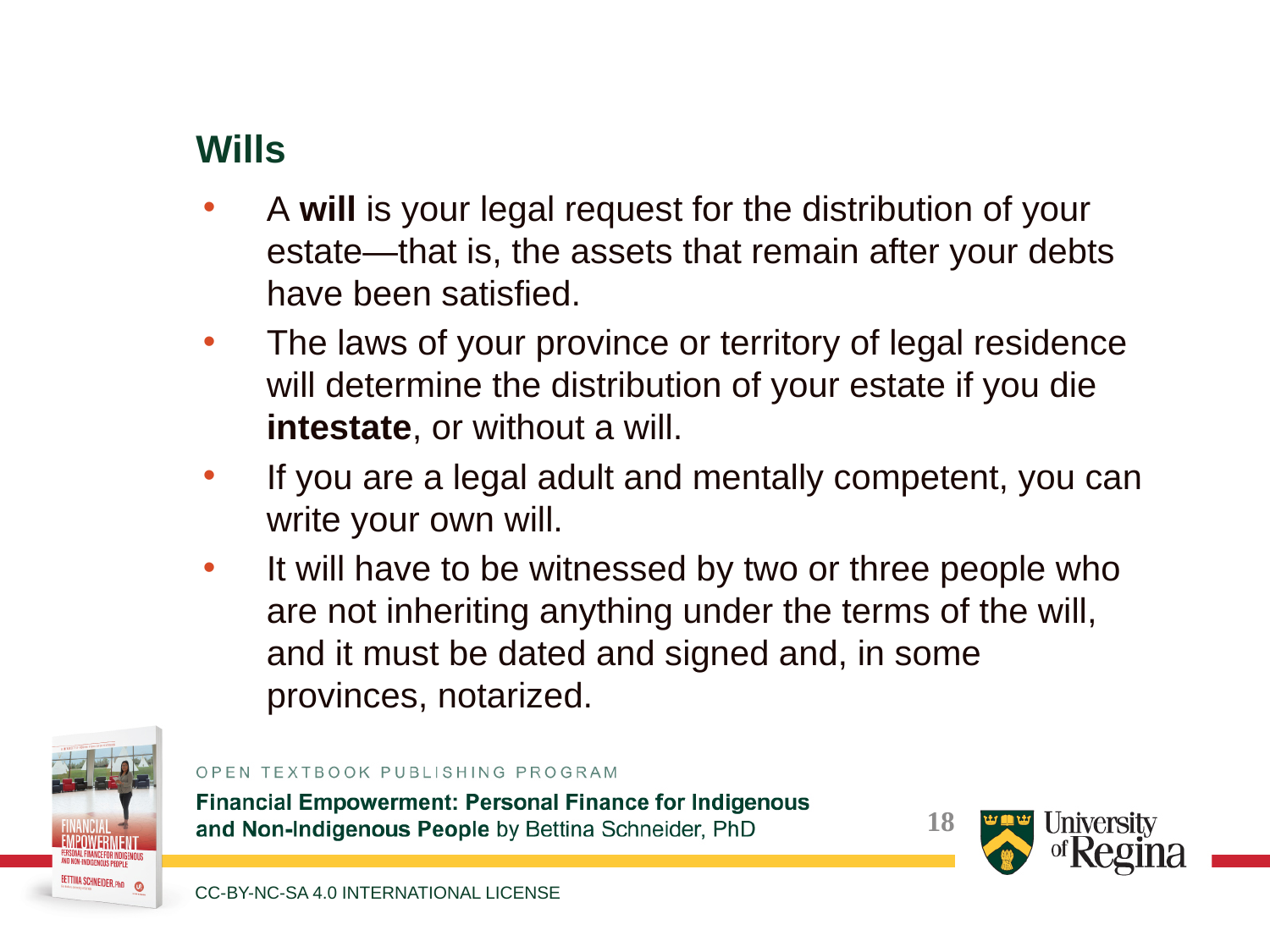

Wills
A will is your legal request for the distribution of your estate—that is, the assets that remain after your debts have been satisfied.
The laws of your province or territory of legal residence will determine the distribution of your estate if you die intestate, or without a will.
If you are a legal adult and mentally competent, you can write your own will.
It will have to be witnessed by two or three people who are not inheriting anything under the terms of the will, and it must be dated and signed and, in some provinces, notarized.
CC-BY-NC-SA 4.0 INTERNATIONAL LICENSE